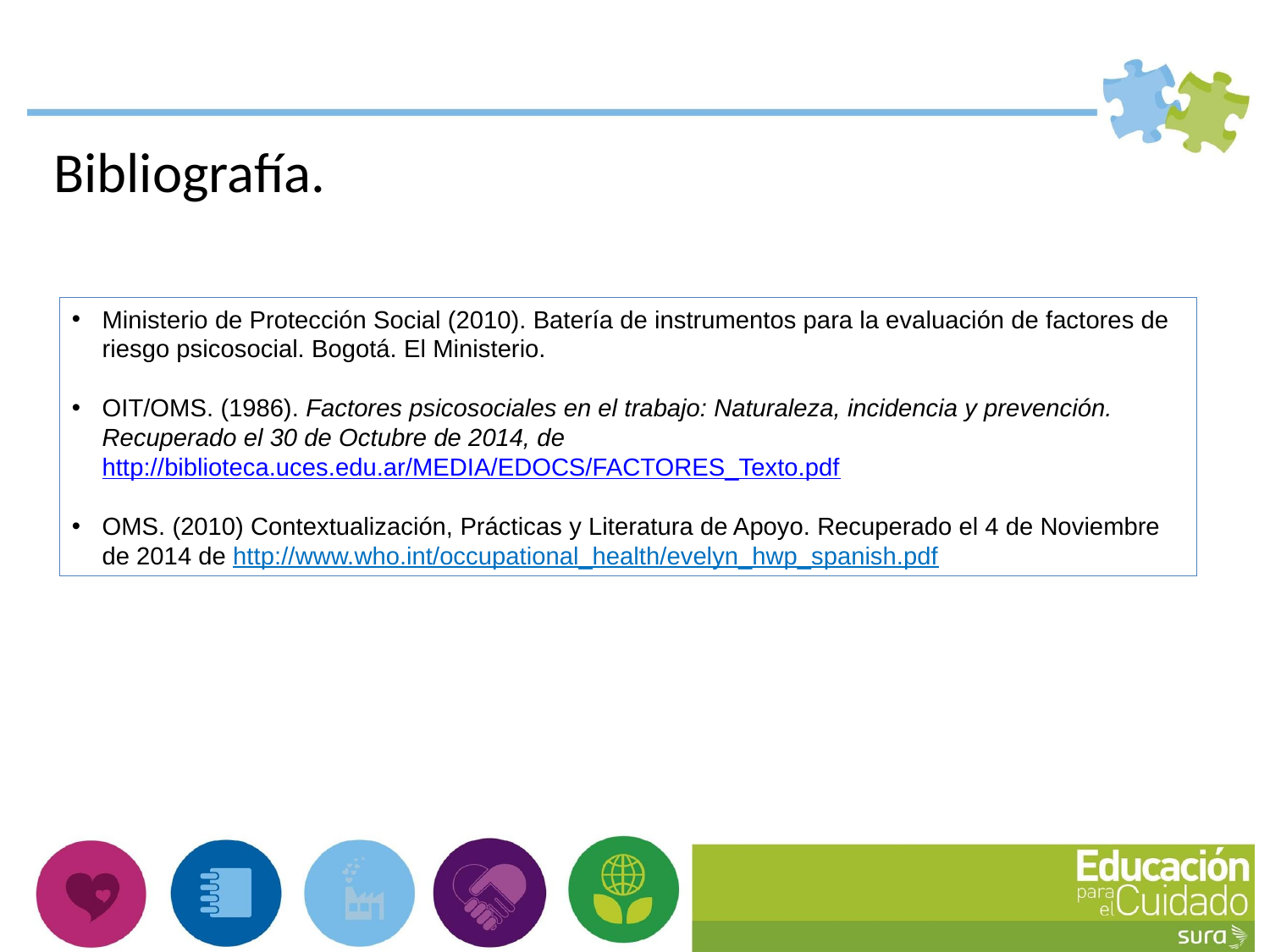

Bibliografía.
Ministerio de Protección Social (2010). Batería de instrumentos para la evaluación de factores de riesgo psicosocial. Bogotá. El Ministerio.

OIT/OMS. (1986). Factores psicosociales en el trabajo: Naturaleza, incidencia y prevención. Recuperado el 30 de Octubre de 2014, de http://biblioteca.uces.edu.ar/MEDIA/EDOCS/FACTORES_Texto.pdf

OMS. (2010) Contextualización, Prácticas y Literatura de Apoyo. Recuperado el 4 de Noviembre de 2014 de http://www.who.int/occupational_health/evelyn_hwp_spanish.pdf